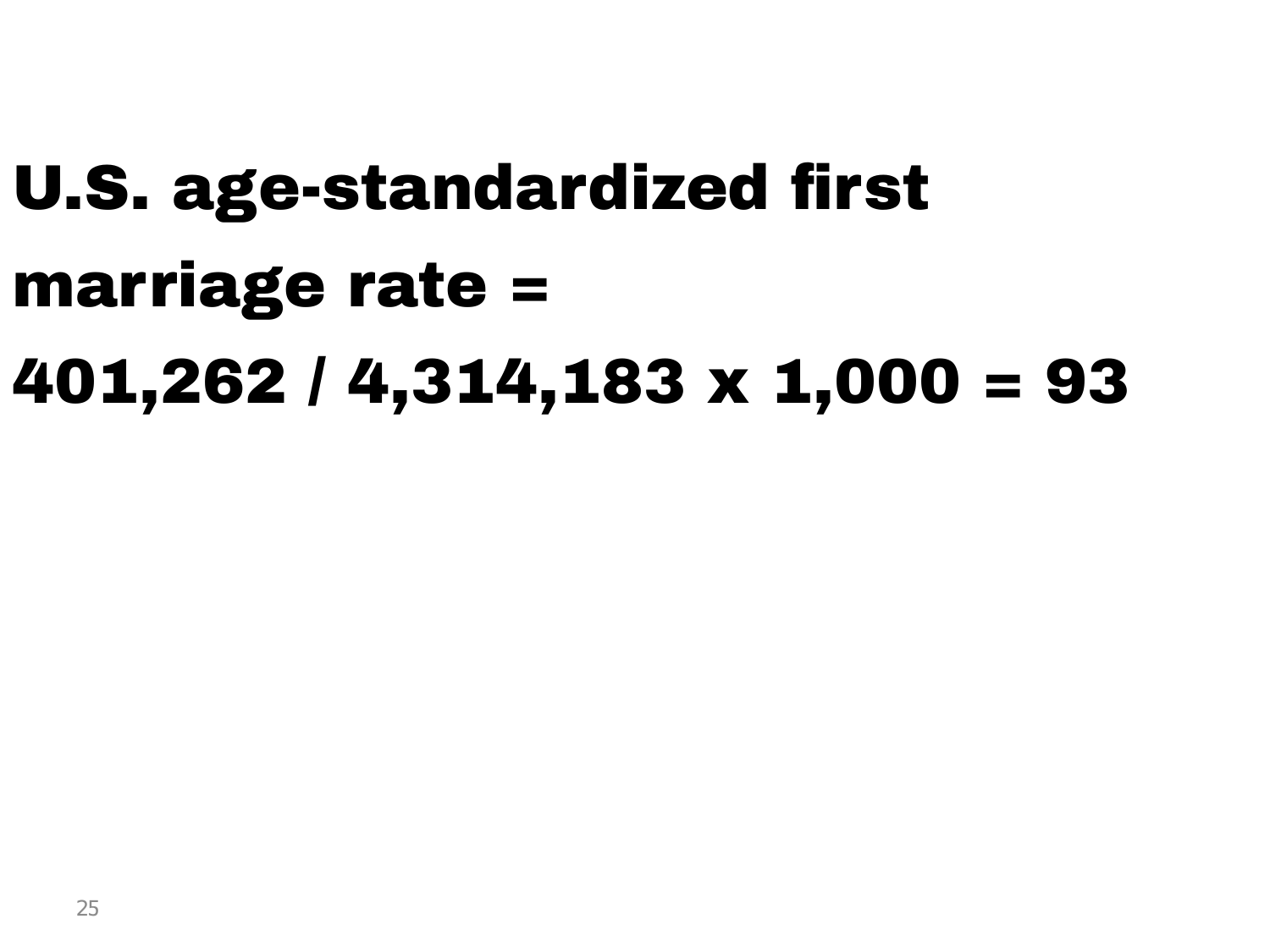

U.S. age-standardized first marriage rate =
401,262 / 4,314,183 x 1,000 = 93
25